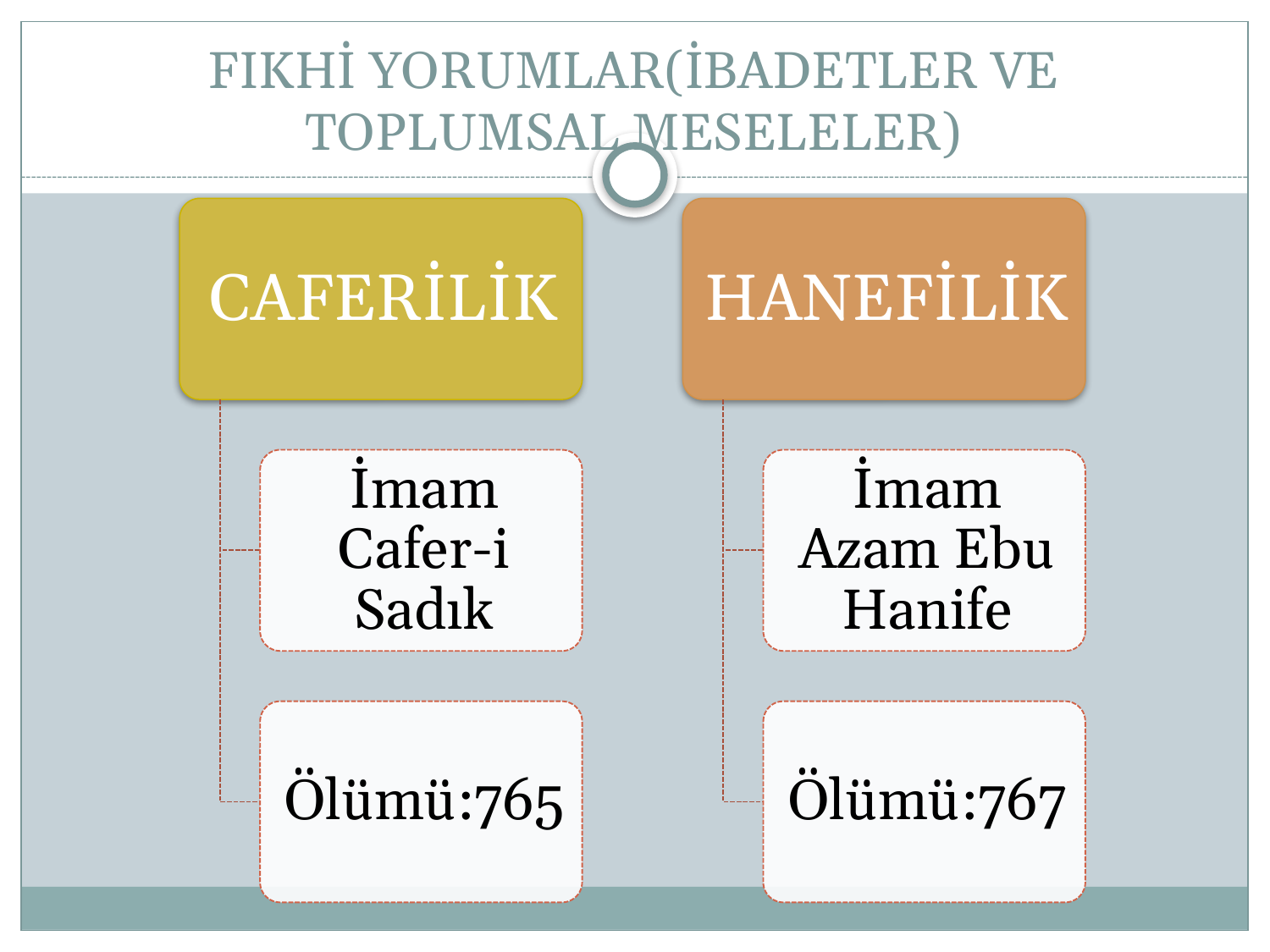

# FIKHİ YORUMLAR(İBADETLER VE TOPLUMSAL MESELELER)
CAFERİLİK
İmam Cafer-i Sadık
Ölümü:765
HANEFİLİK
İmam Azam Ebu Hanife
Ölümü:767